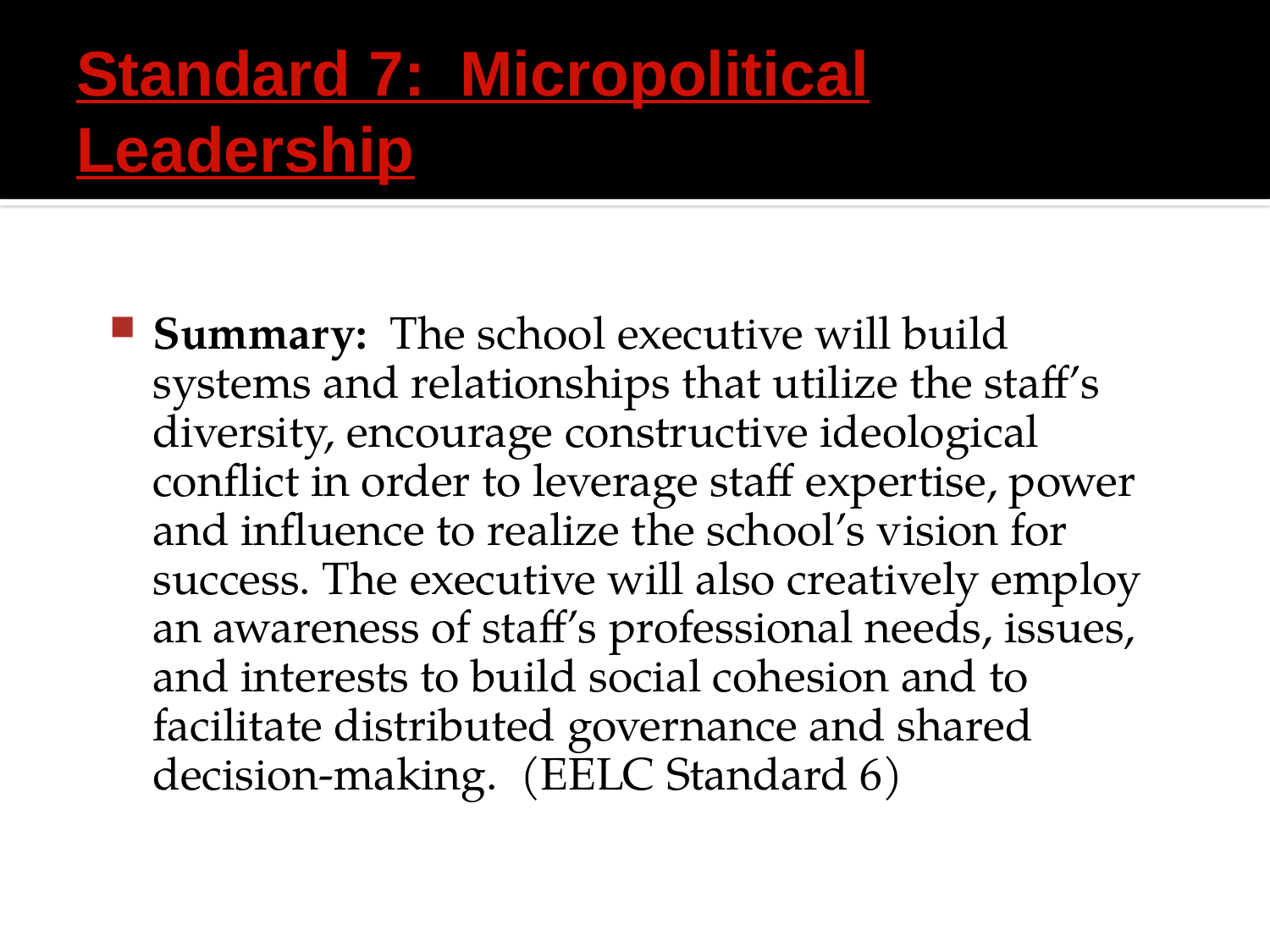

# Standard 7:  Micropolitical Leadership

Summary:  The school executive will build systems and relationships that utilize the staff’s diversity, encourage constructive ideological conflict in order to leverage staff expertise, power and influence to realize the school’s vision for success. The executive will also creatively employ an awareness of staff’s professional needs, issues, and interests to build social cohesion and to facilitate distributed governance and shared decision-making.  (EELC Standard 6)